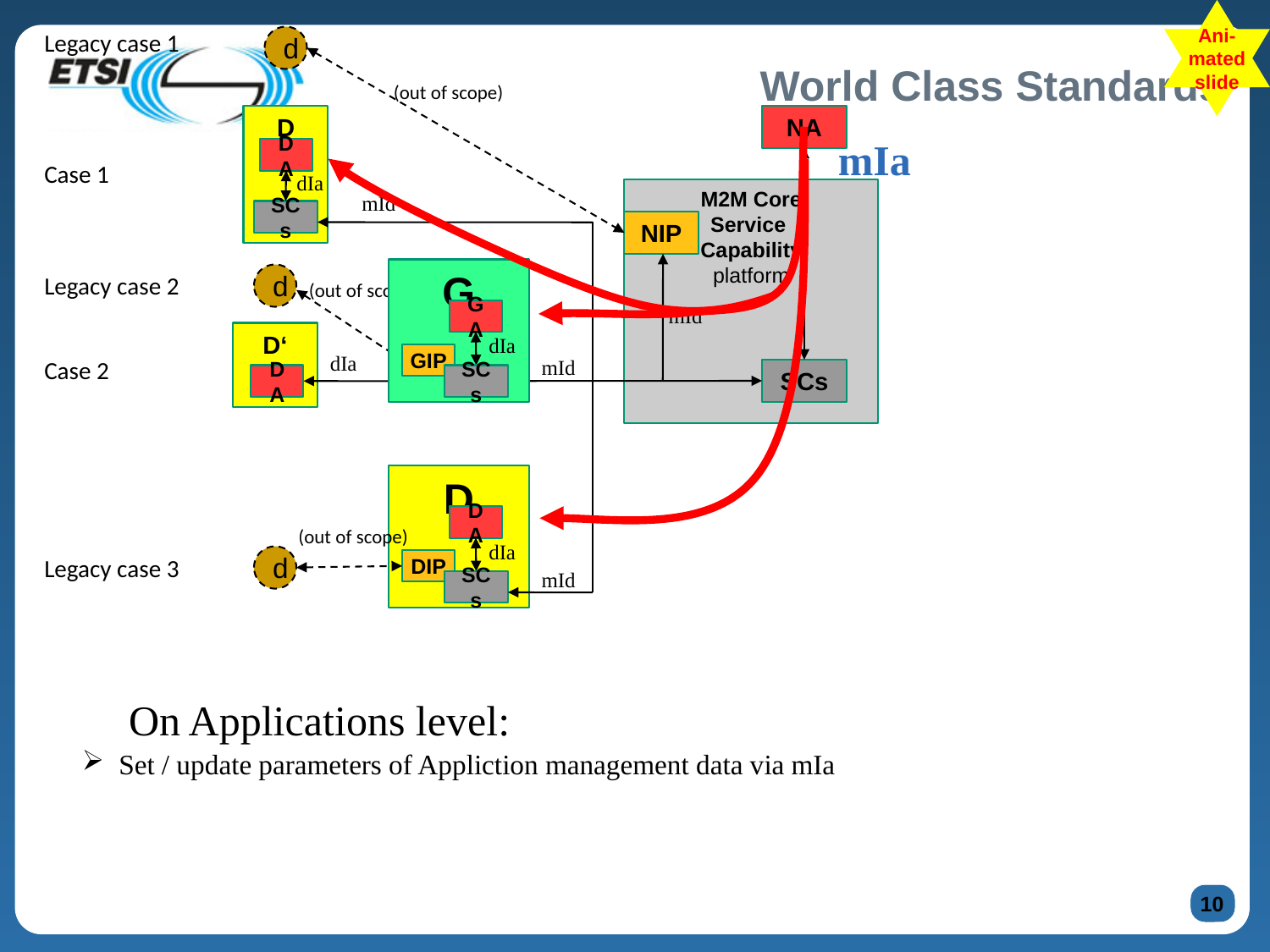

Ani-mated
slide

Legacy case 1
d
(out of scope)
D
DA
dIa
SCs
NA

mIa
Case 1

M2M Core
Service
Capability
platform
mId
NIP
G
GA
dIa
GIP
SCs
Legacy case 2
d
(out of scope)
mId
D‘
DA
dIa
mId
Case 2
SCs
D
DA
(out of scope)
dIa
Legacy case 3
d
DIP
mId
SCs
On Applications level:
 Set / update parameters of Appliction management data via mIa
10